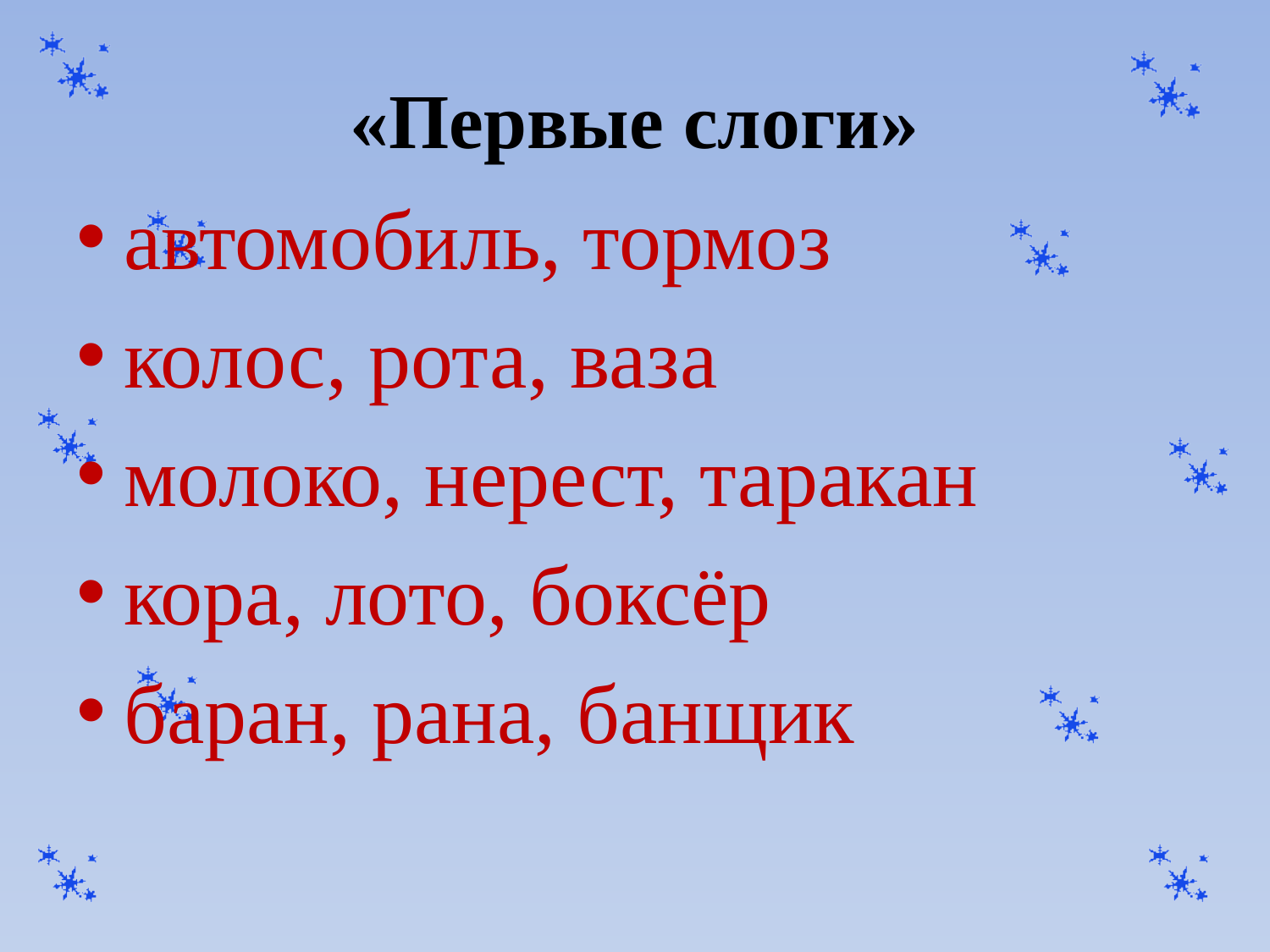

# «Первые слоги»
автомобиль, тормоз
колос, рота, ваза
молоко, нерест, таракан
кора, лото, боксёр
баран, рана, банщик